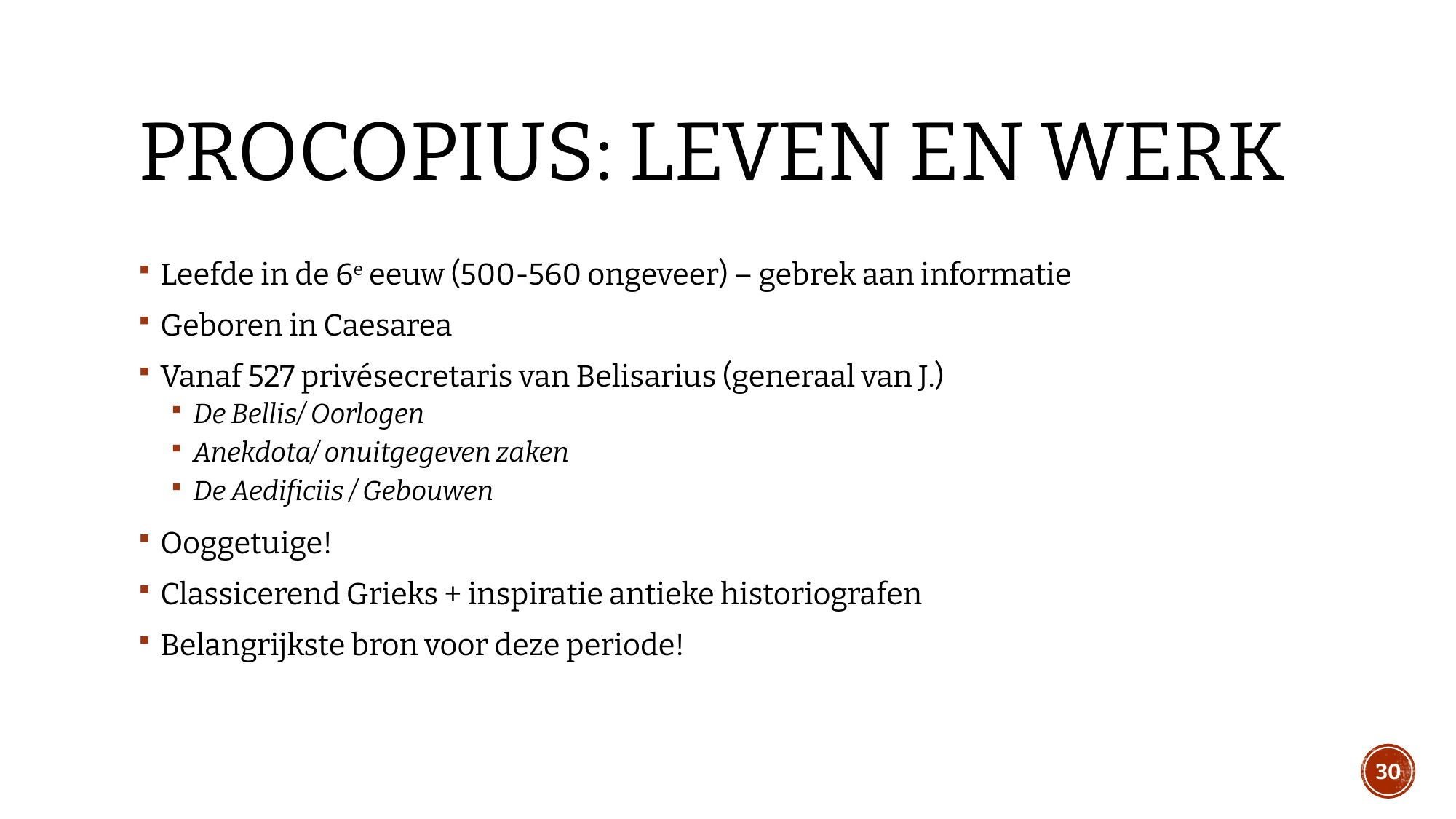

# Procopius: leven en werk
Leefde in de 6e eeuw (500-560 ongeveer) – gebrek aan informatie
Geboren in Caesarea
Vanaf 527 privésecretaris van Belisarius (generaal van J.)
De Bellis/ Oorlogen
Anekdota/ onuitgegeven zaken
De Aedificiis / Gebouwen
Ooggetuige!
Classicerend Grieks + inspiratie antieke historiografen
Belangrijkste bron voor deze periode!
30